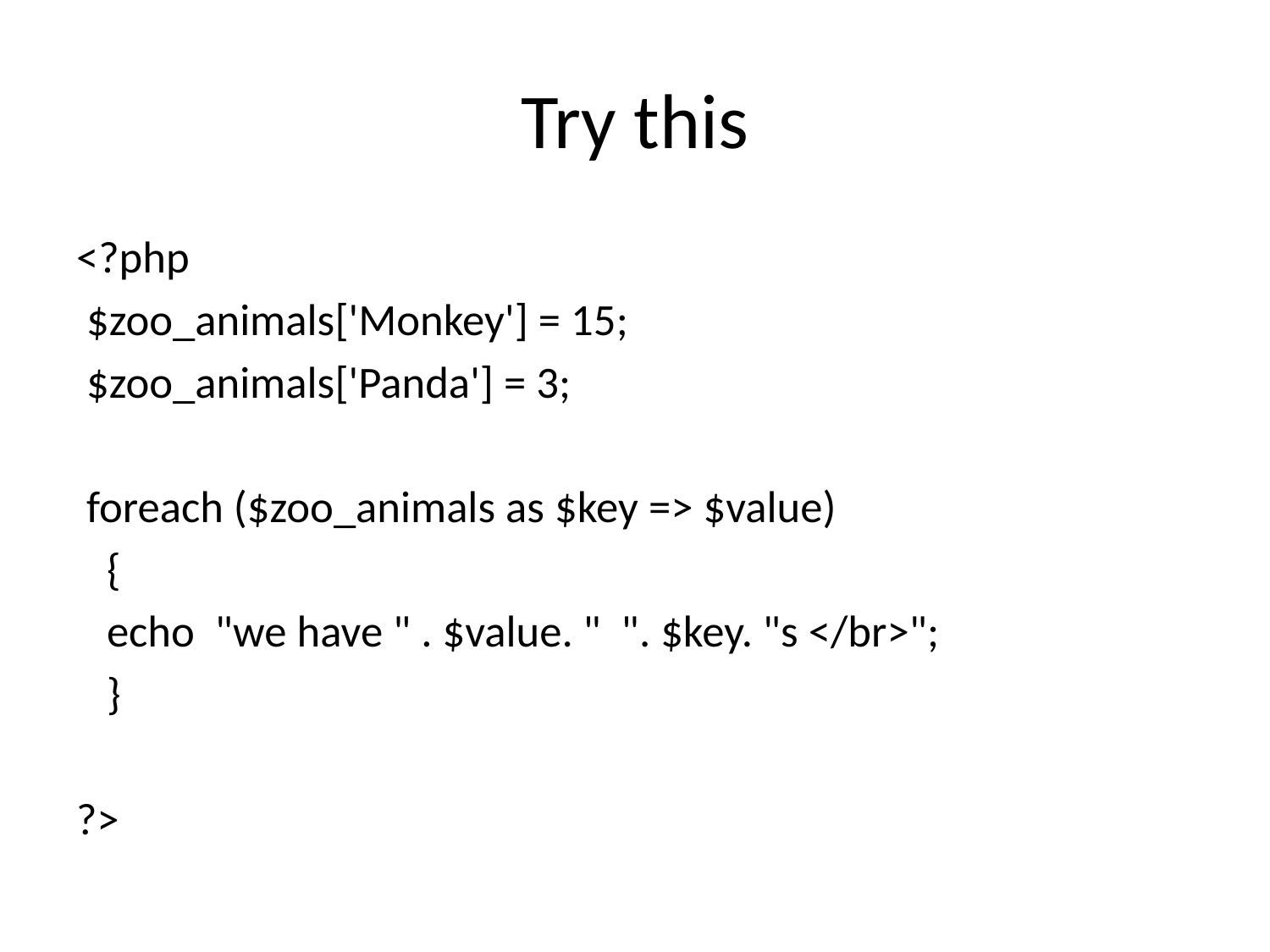

# Try this
<?php
 $zoo_animals['Monkey'] = 15;
 $zoo_animals['Panda'] = 3;

 foreach ($zoo_animals as $key => $value)
   {
   echo  "we have " . $value. "  ". $key. "s </br>";
   }

?>